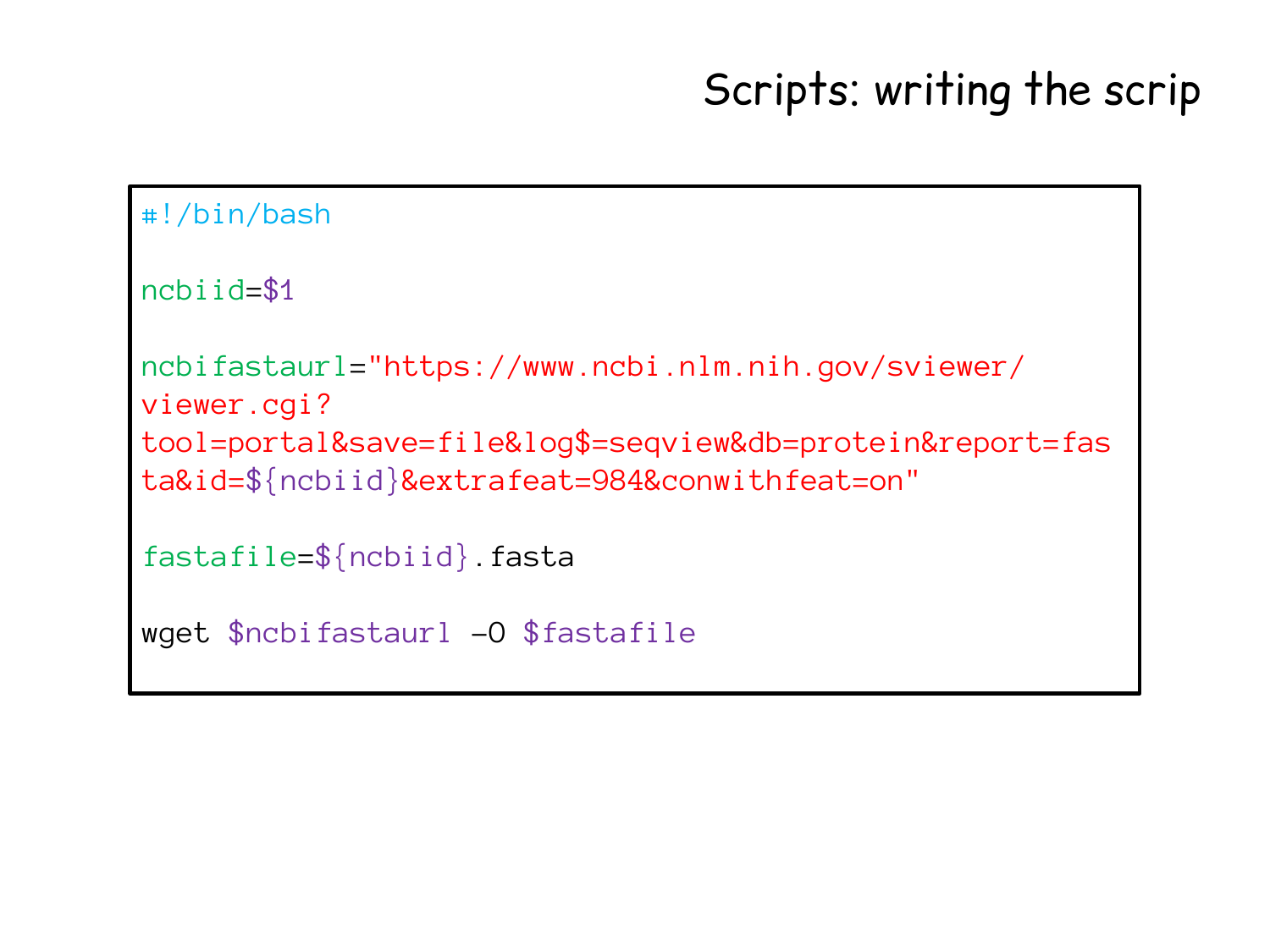

Scripts: writing the scrip
#!/bin/bash

ncbiid=$1

ncbifastaurl="https://www.ncbi.nlm.nih.gov/sviewer/viewer.cgi?tool=portal&save=file&log$=seqview&db=protein&report=fasta&id=${ncbiid}&extrafeat=984&conwithfeat=on"

fastafile=${ncbiid}.fasta

wget $ncbifastaurl -O $fastafile